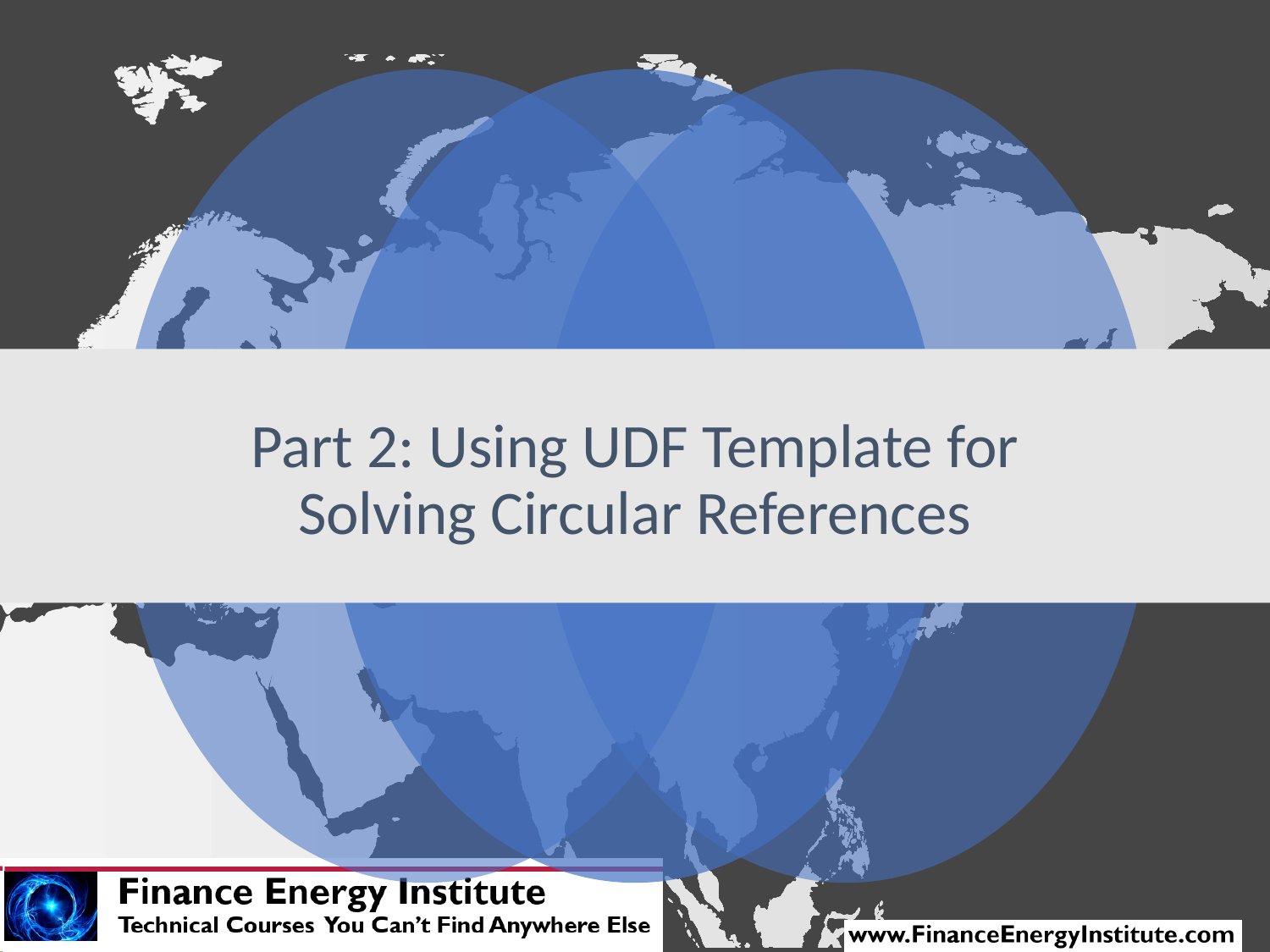

# Part 2: Using UDF Template for Solving Circular References